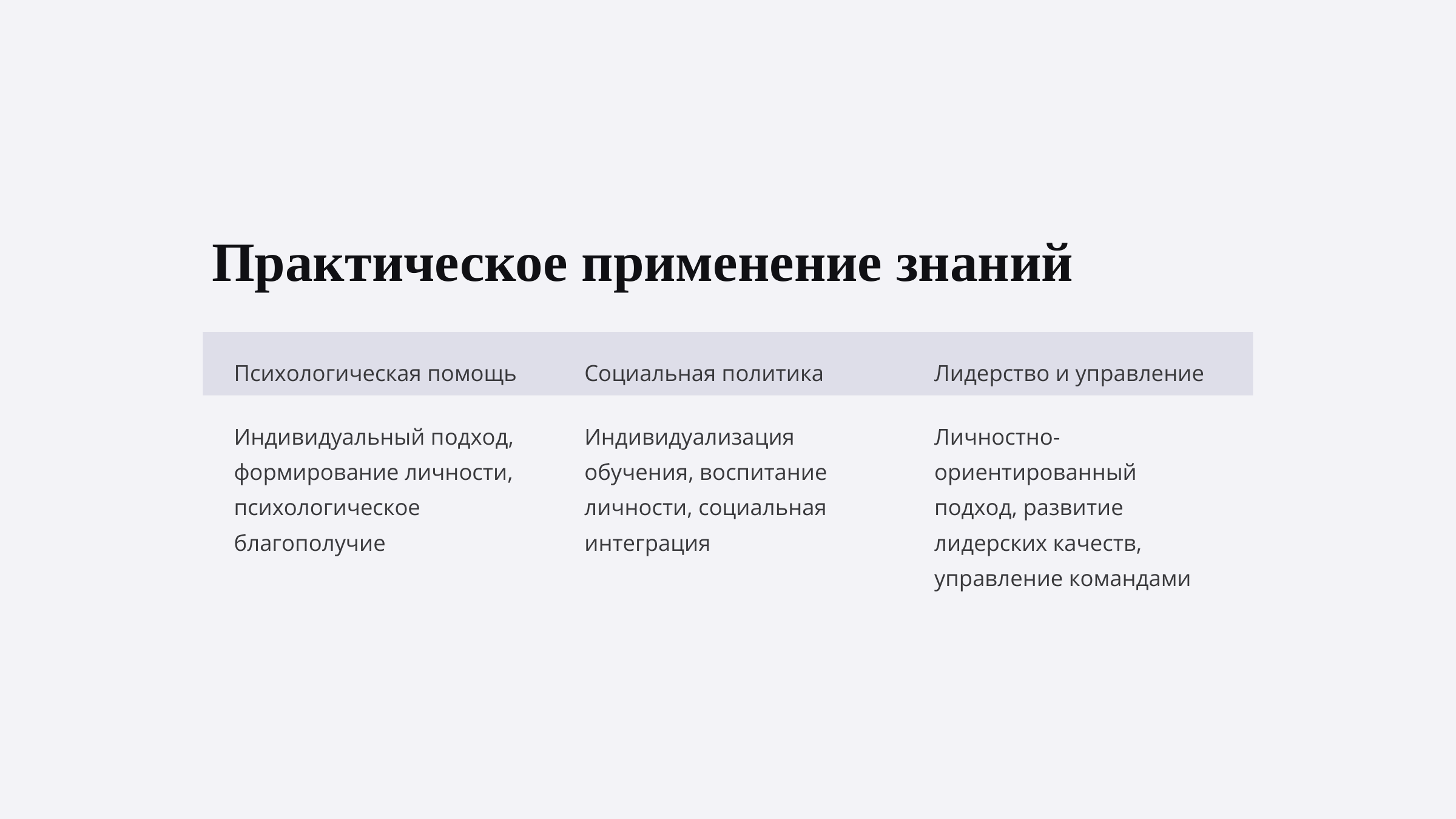

Практическое применение знаний

Психологическая помощь
Социальная политика
Лидерство и управление
Индивидуальный подход, формирование личности, психологическое благополучие
Индивидуализация обучения, воспитание личности, социальная интеграция
Личностно-ориентированный подход, развитие лидерских качеств, управление командами